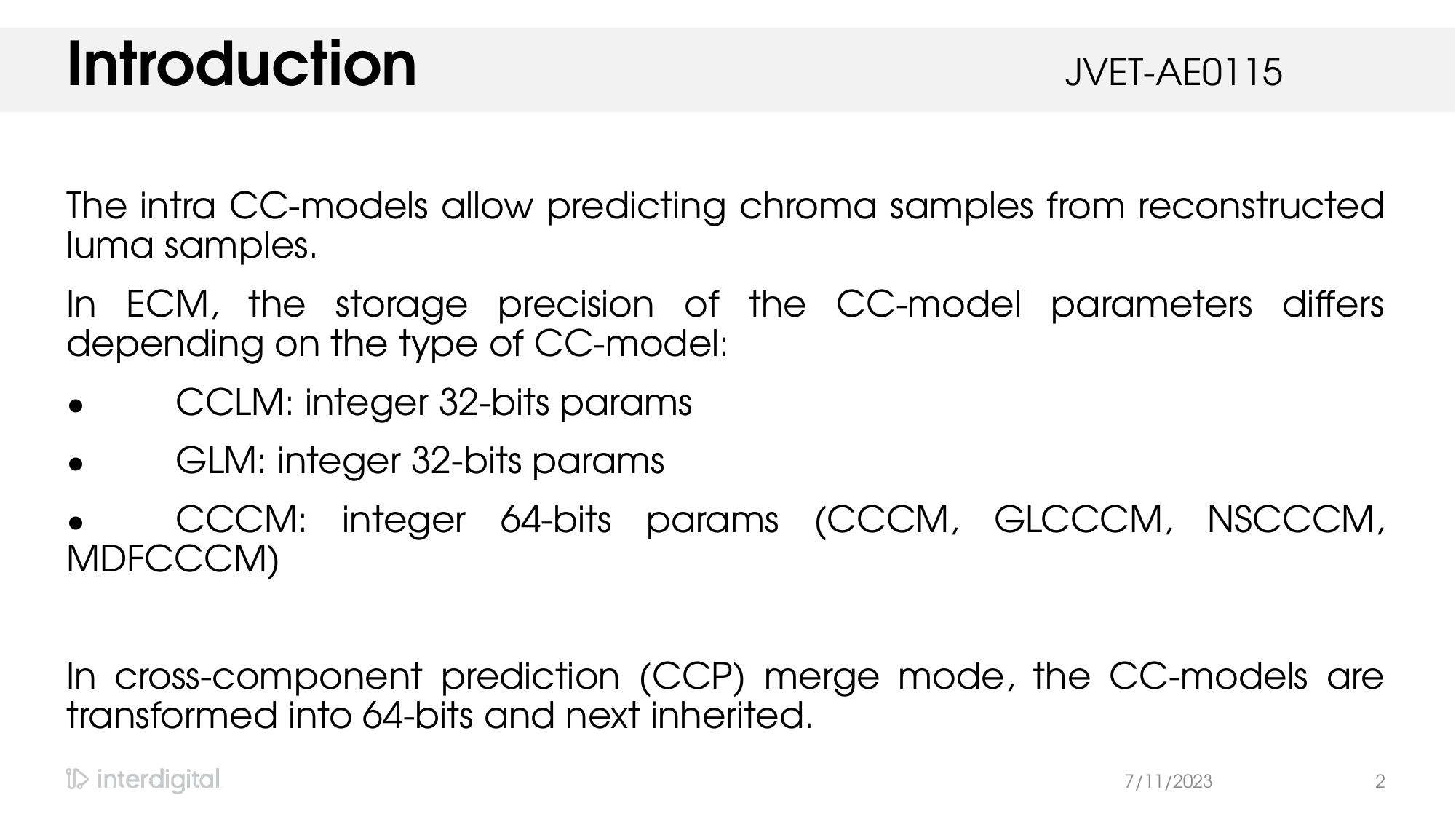

# Introduction						 JVET-AE0115

The intra CC-models allow predicting chroma samples from reconstructed luma samples.
In ECM, the storage precision of the CC-model parameters differs depending on the type of CC-model:
•	CCLM: integer 32-bits params
•	GLM: integer 32-bits params
•	CCCM: integer 64-bits params (CCCM, GLCCCM, NSCCCM, MDFCCCM)

In cross-component prediction (CCP) merge mode, the CC-models are transformed into 64-bits and next inherited.

7/11/2023
2